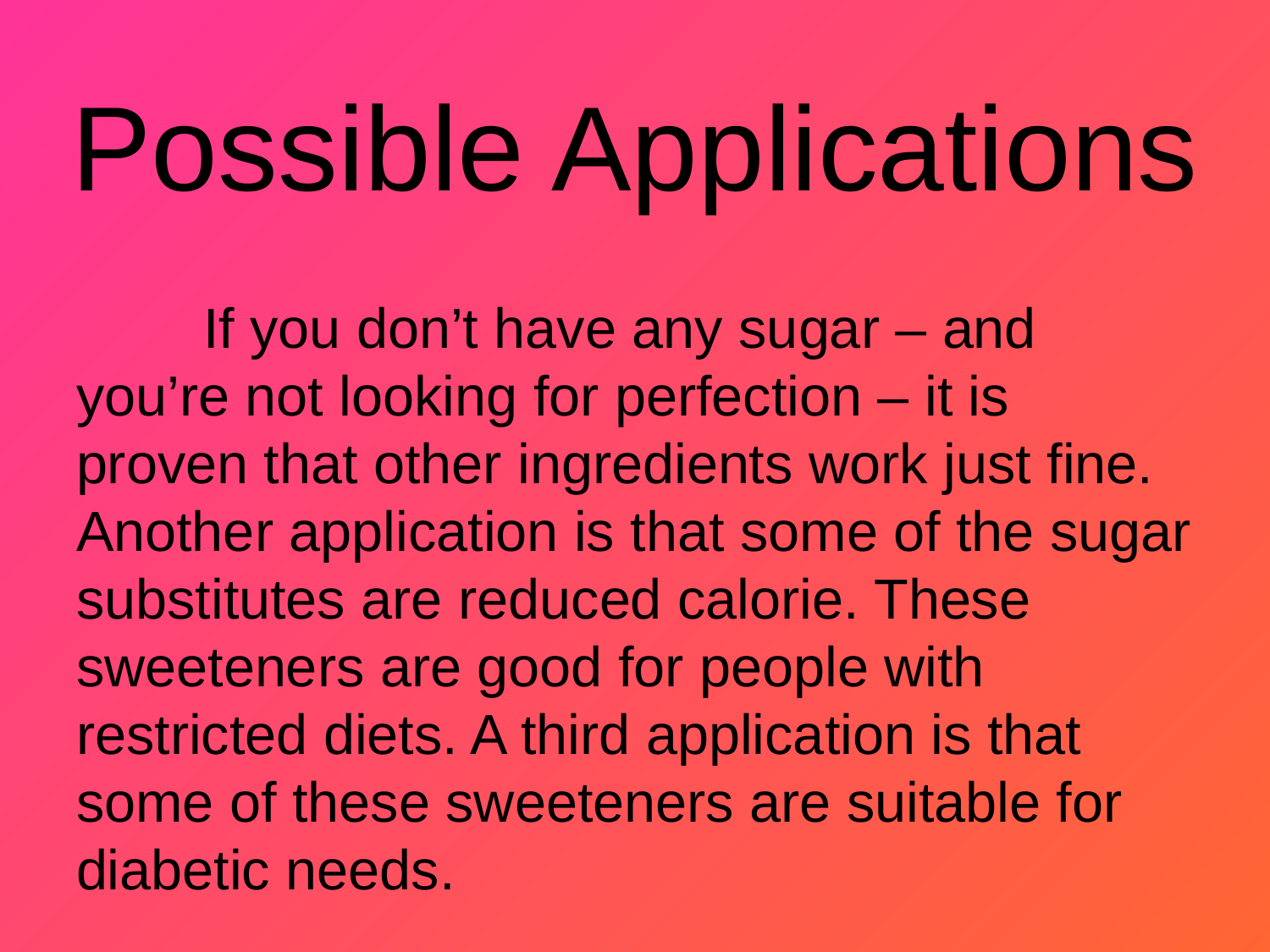

# Possible Applications
	If you don’t have any sugar – and you’re not looking for perfection – it is proven that other ingredients work just fine. Another application is that some of the sugar substitutes are reduced calorie. These sweeteners are good for people with restricted diets. A third application is that some of these sweeteners are suitable for diabetic needs.